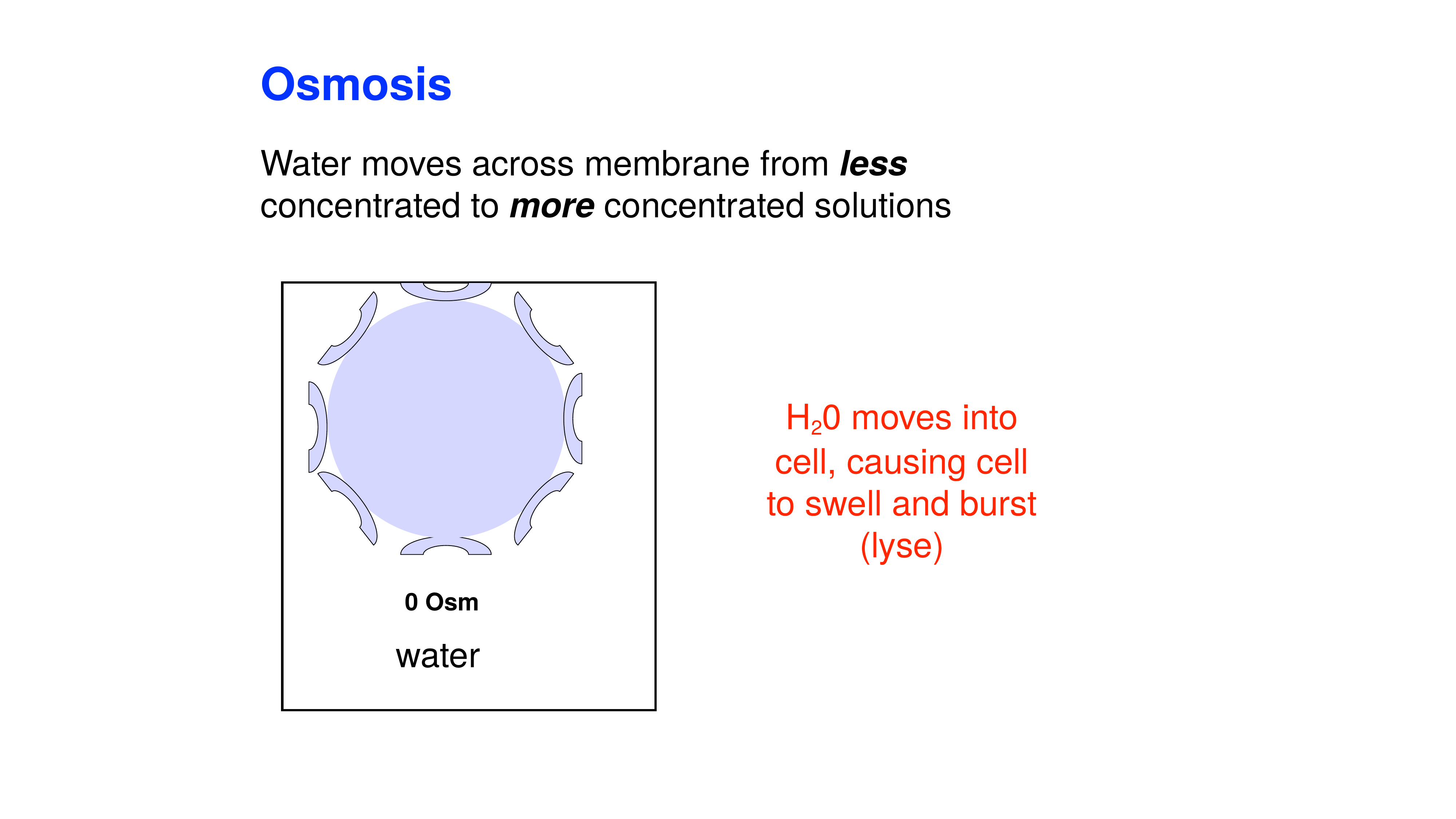

Osmosis
Water moves across membrane from less concentrated to more concentrated solutions

water

H20 moves into cell, causing cell to swell and burst (lyse)

0 Osm